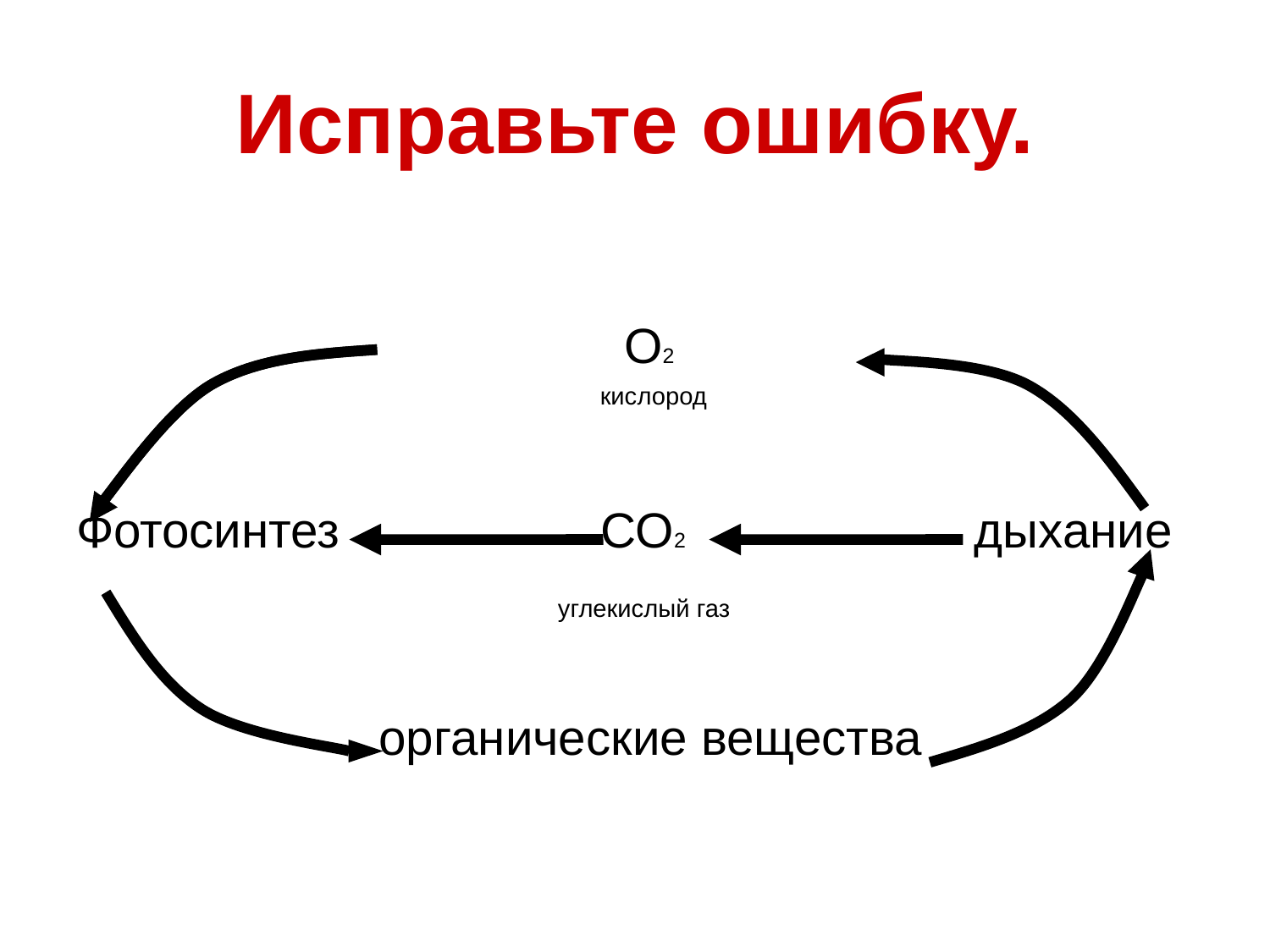

# Исправьте ошибку.

                                   О2
                                                                           кислород

Фотосинтез                   СО2                     дыхание
                                   углекислый газ

                      органические вещества